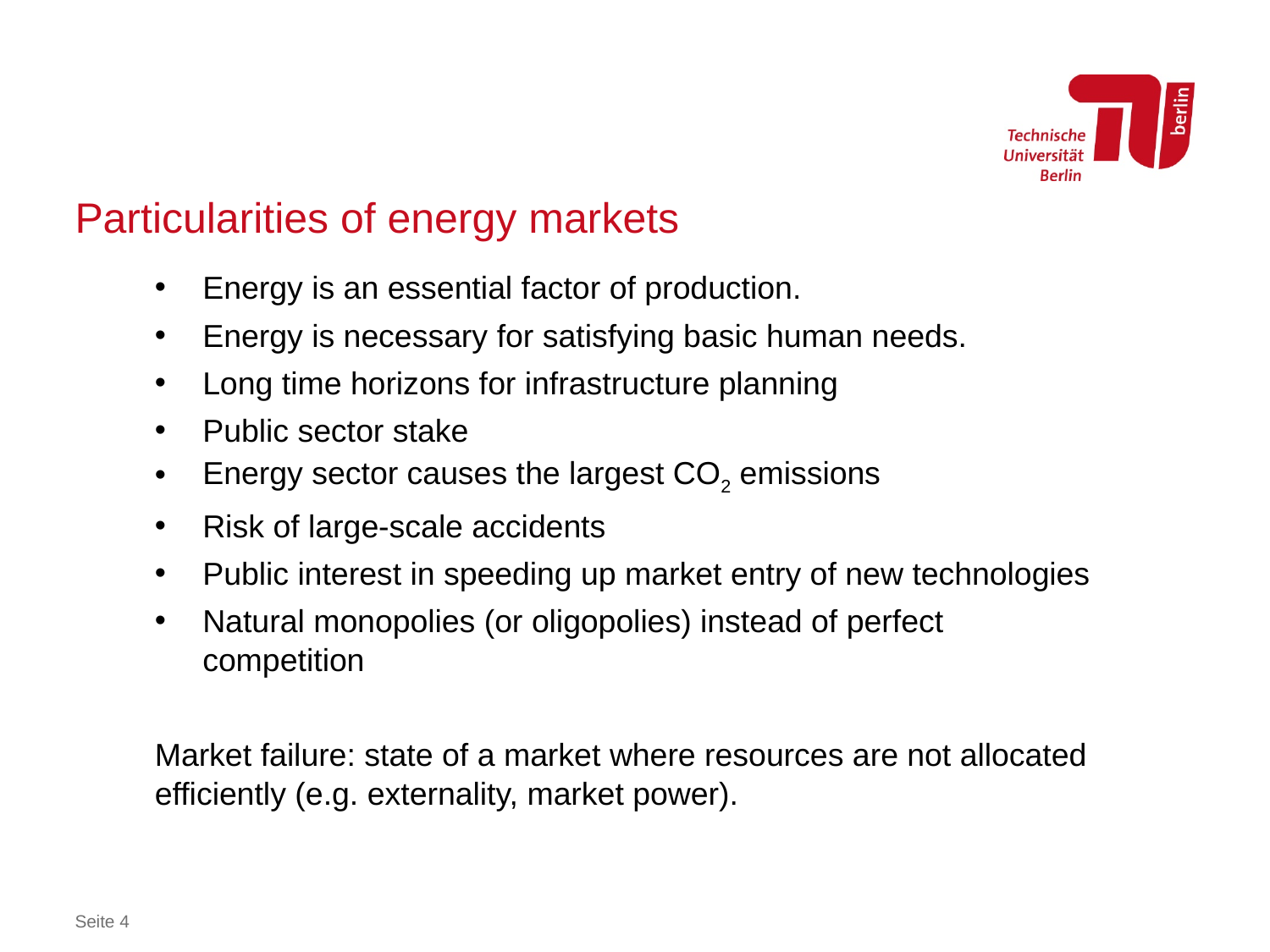

# Particularities of energy markets
Energy is an essential factor of production.
Energy is necessary for satisfying basic human needs.
Long time horizons for infrastructure planning
Public sector stake
Energy sector causes the largest CO2 emissions
Risk of large-scale accidents
Public interest in speeding up market entry of new technologies
Natural monopolies (or oligopolies) instead of perfect competition

Market failure: state of a market where resources are not allocated efficiently (e.g. externality, market power).

Seite 4